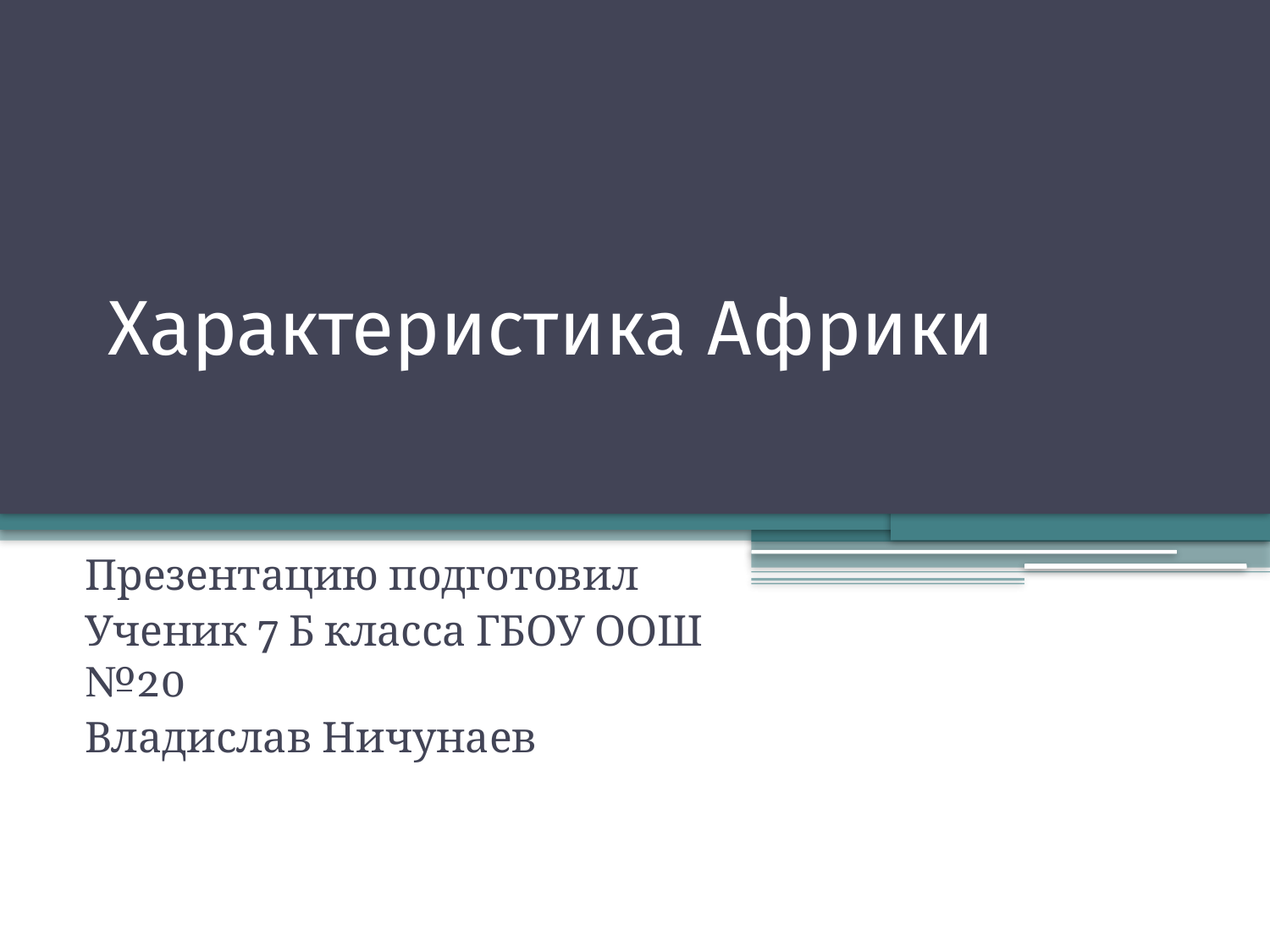

# Характеристика Африки
Презентацию подготовил
Ученик 7 Б класса ГБОУ ООШ №20
Владислав Ничунаев